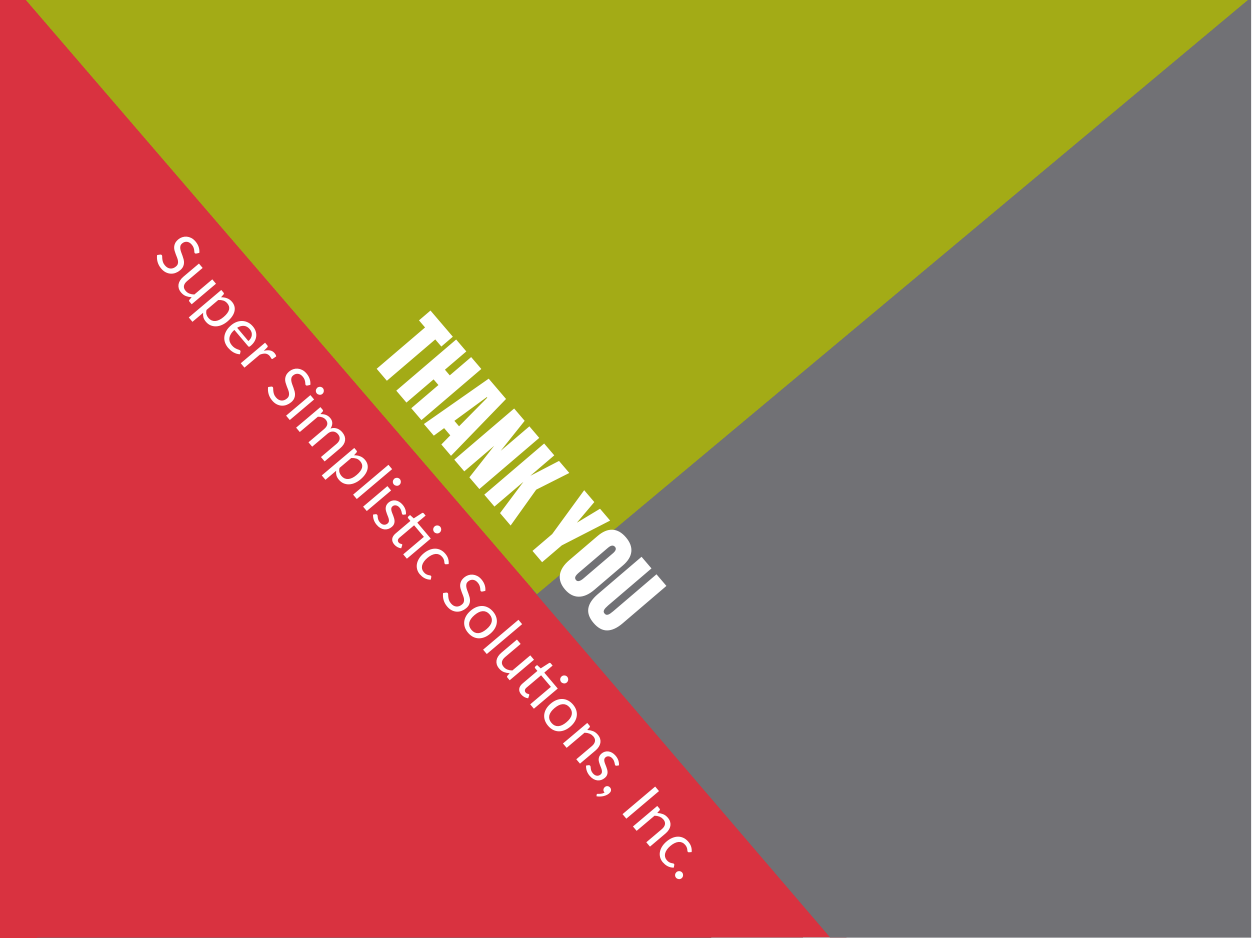

# THANK YOU
Super Simplistic Solutions, Inc.